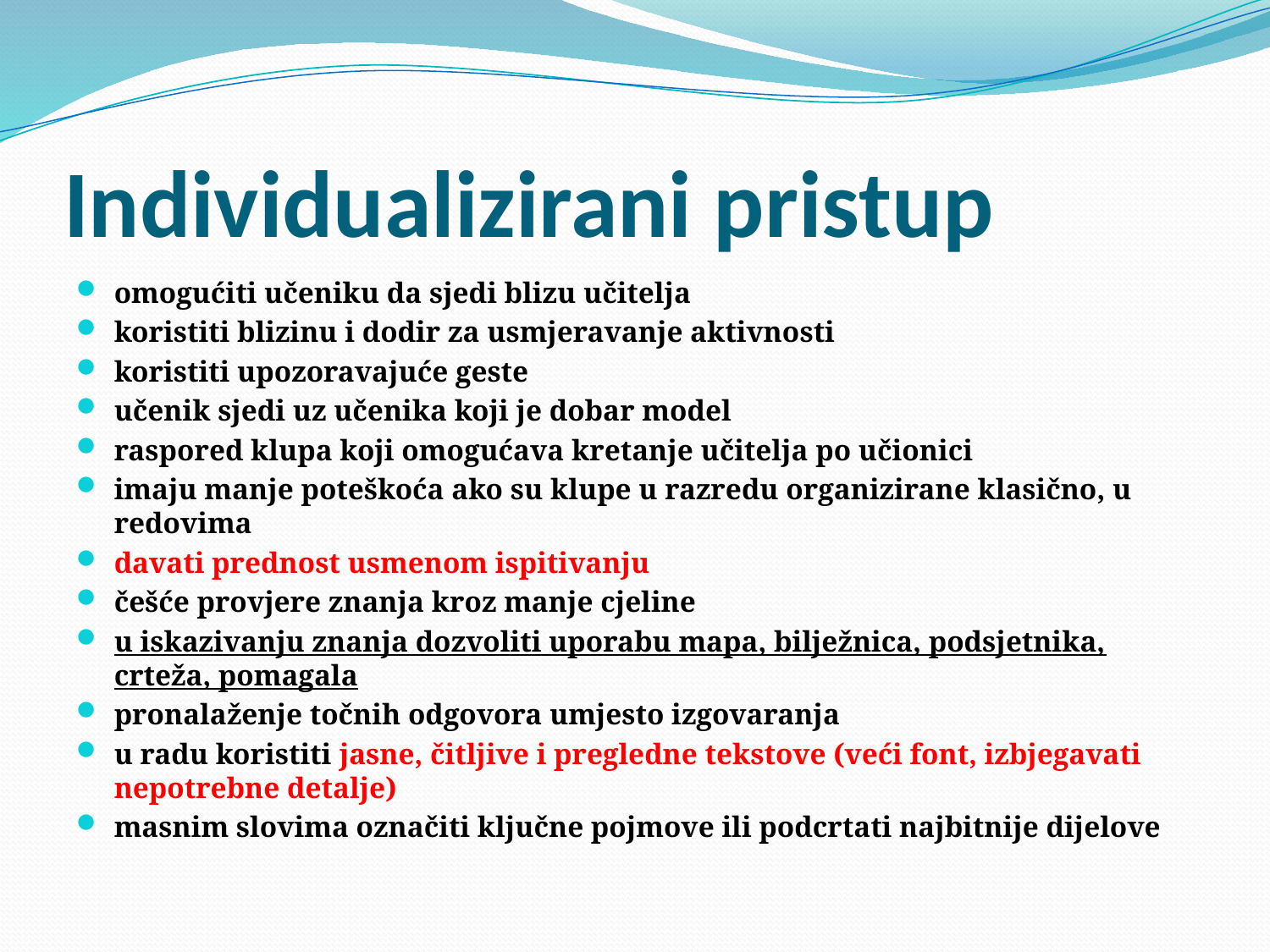

# Individualizirani pristup
omogućiti učeniku da sjedi blizu učitelja
koristiti blizinu i dodir za usmjeravanje aktivnosti
koristiti upozoravajuće geste
učenik sjedi uz učenika koji je dobar model
raspored klupa koji omogućava kretanje učitelja po učionici
imaju manje poteškoća ako su klupe u razredu organizirane klasično, u redovima
davati prednost usmenom ispitivanju
češće provjere znanja kroz manje cjeline
u iskazivanju znanja dozvoliti uporabu mapa, bilježnica, podsjetnika, crteža, pomagala
pronalaženje točnih odgovora umjesto izgovaranja
u radu koristiti jasne, čitljive i pregledne tekstove (veći font, izbjegavati nepotrebne detalje)
masnim slovima označiti ključne pojmove ili podcrtati najbitnije dijelove